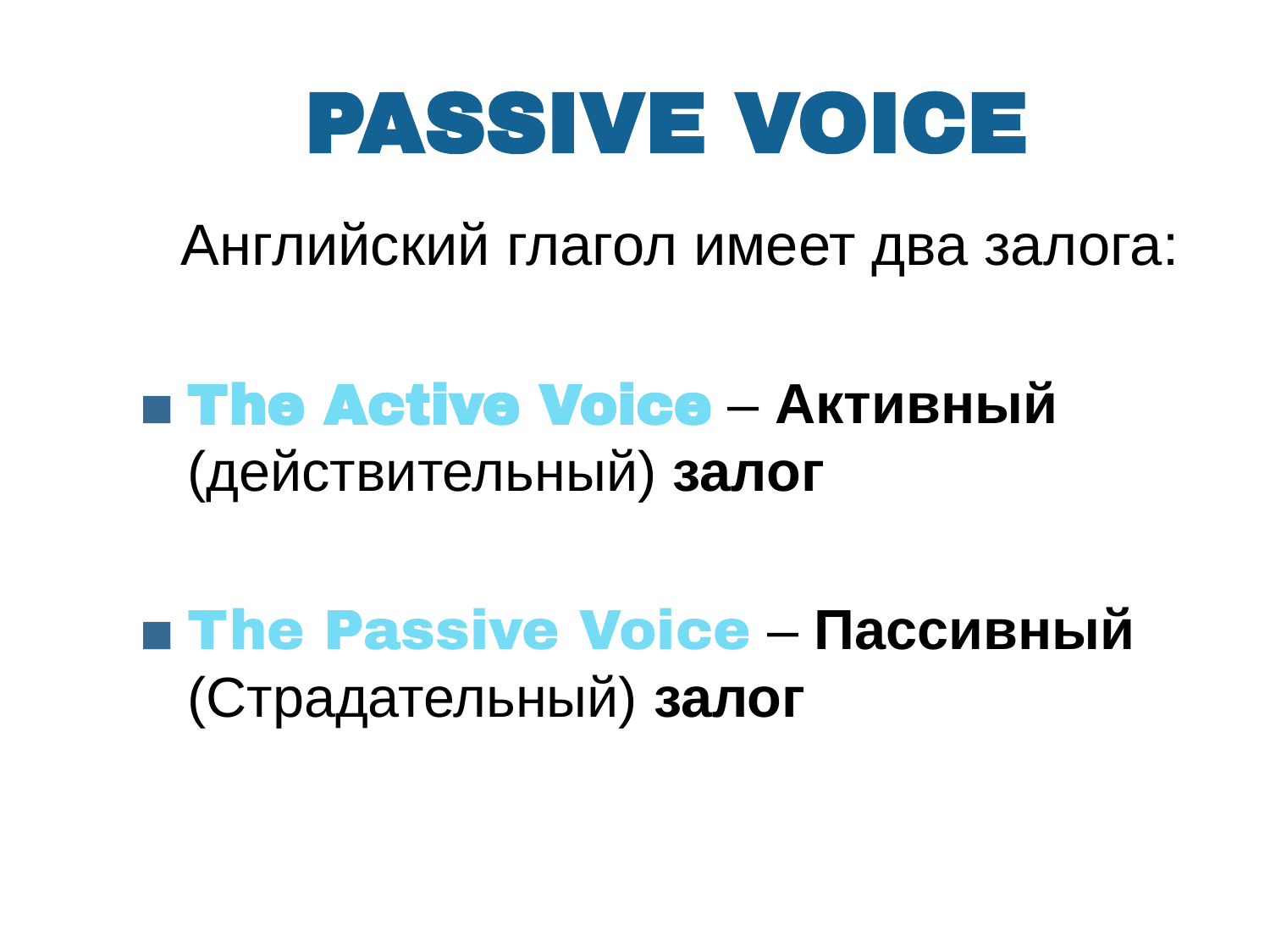

# PASSIVE VOICE
   Английский глагол имеет два залога:

The Active Voice – Активный (действительный) залог

The Passive Voice – Пассивный (Страдательный) залог